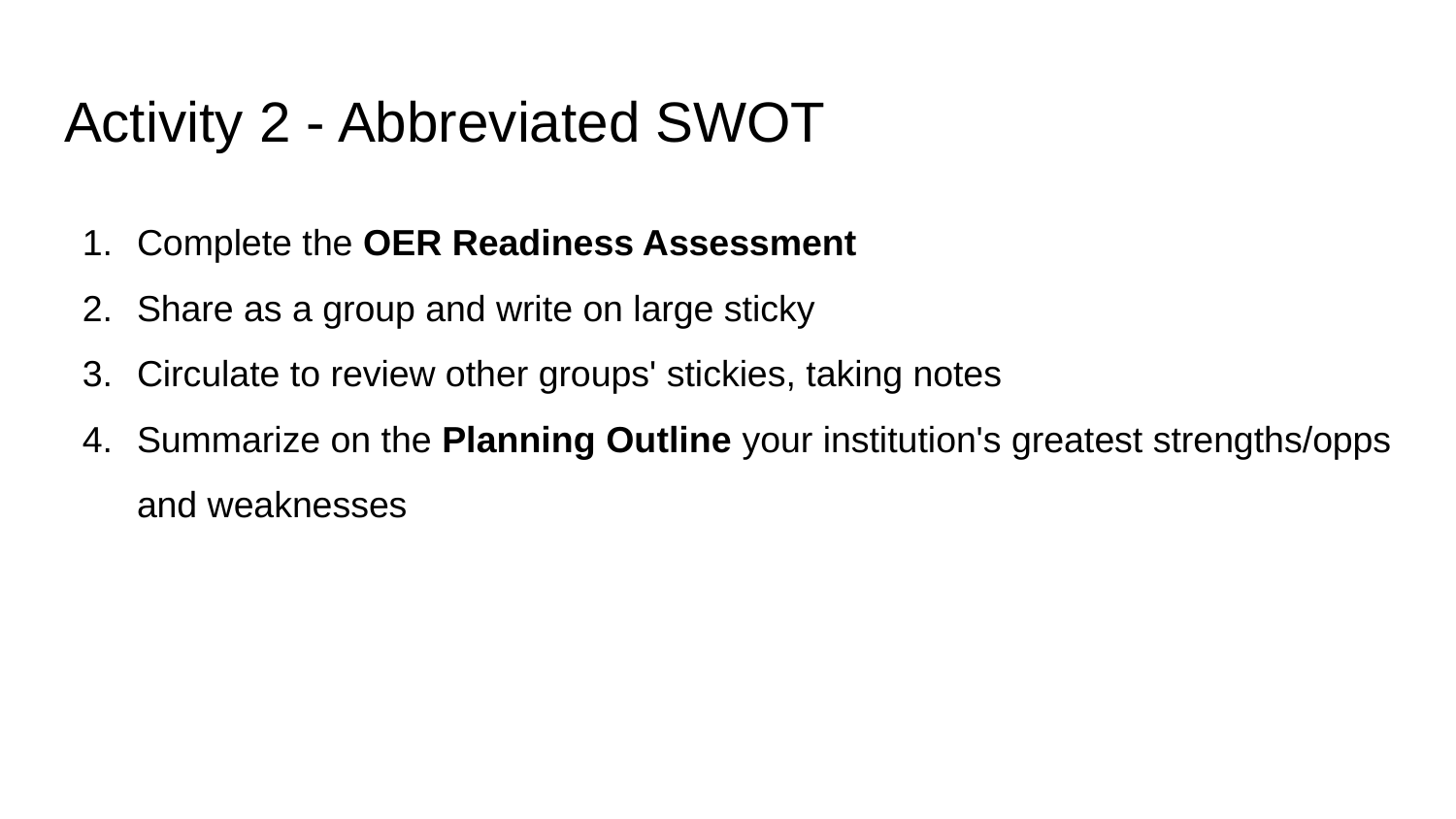

# Activity 2 - Abbreviated SWOT
Complete the OER Readiness Assessment
Share as a group and write on large sticky
Circulate to review other groups' stickies, taking notes
Summarize on the Planning Outline your institution's greatest strengths/opps and weaknesses